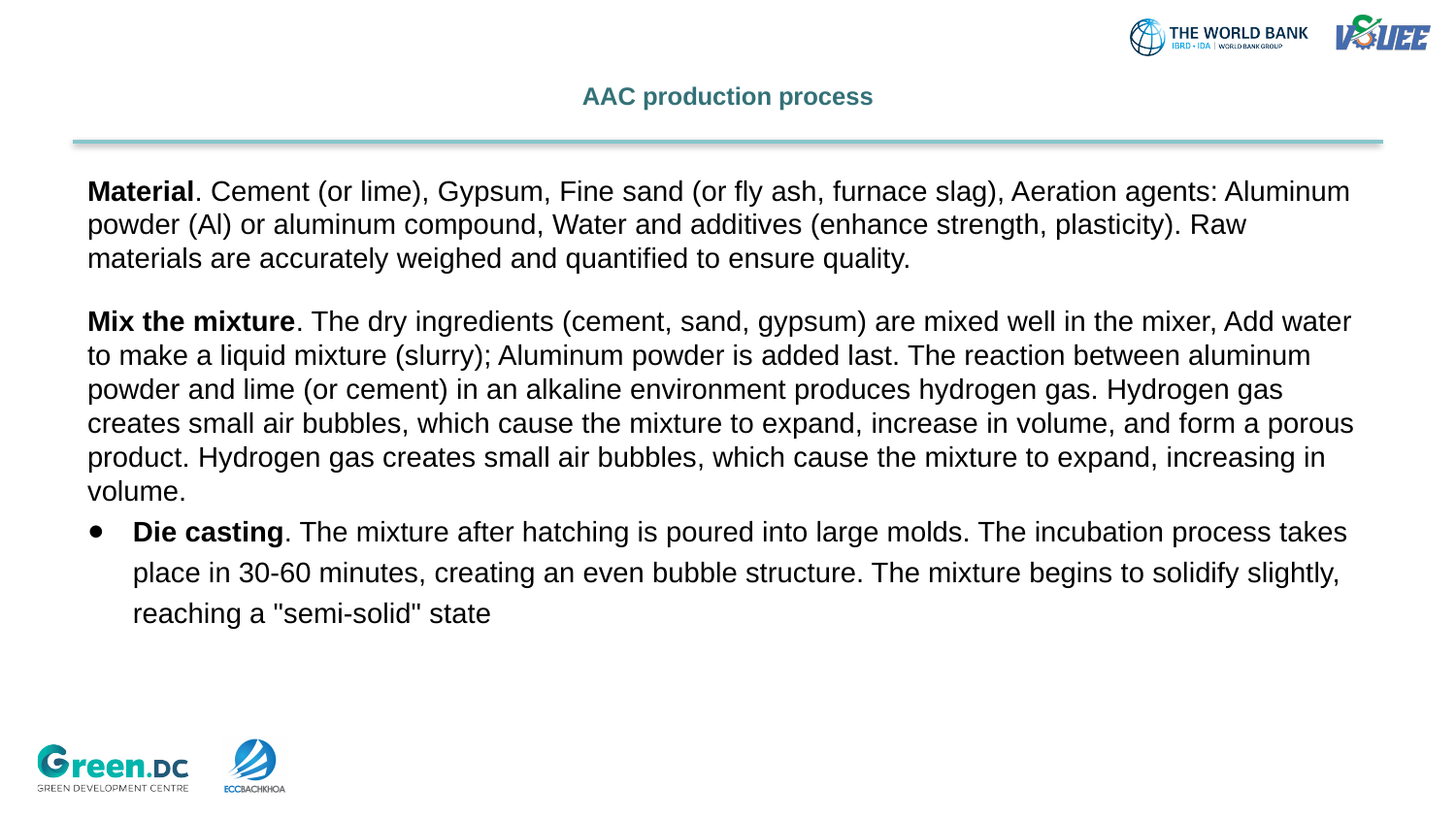

# AAC production process
Material. Cement (or lime), Gypsum, Fine sand (or fly ash, furnace slag), Aeration agents: Aluminum powder (Al) or aluminum compound, Water and additives (enhance strength, plasticity). Raw materials are accurately weighed and quantified to ensure quality.
Mix the mixture. The dry ingredients (cement, sand, gypsum) are mixed well in the mixer, Add water to make a liquid mixture (slurry); Aluminum powder is added last. The reaction between aluminum powder and lime (or cement) in an alkaline environment produces hydrogen gas. Hydrogen gas creates small air bubbles, which cause the mixture to expand, increase in volume, and form a porous product. Hydrogen gas creates small air bubbles, which cause the mixture to expand, increasing in volume.
Die casting. The mixture after hatching is poured into large molds. The incubation process takes place in 30-60 minutes, creating an even bubble structure. The mixture begins to solidify slightly, reaching a "semi-solid" state